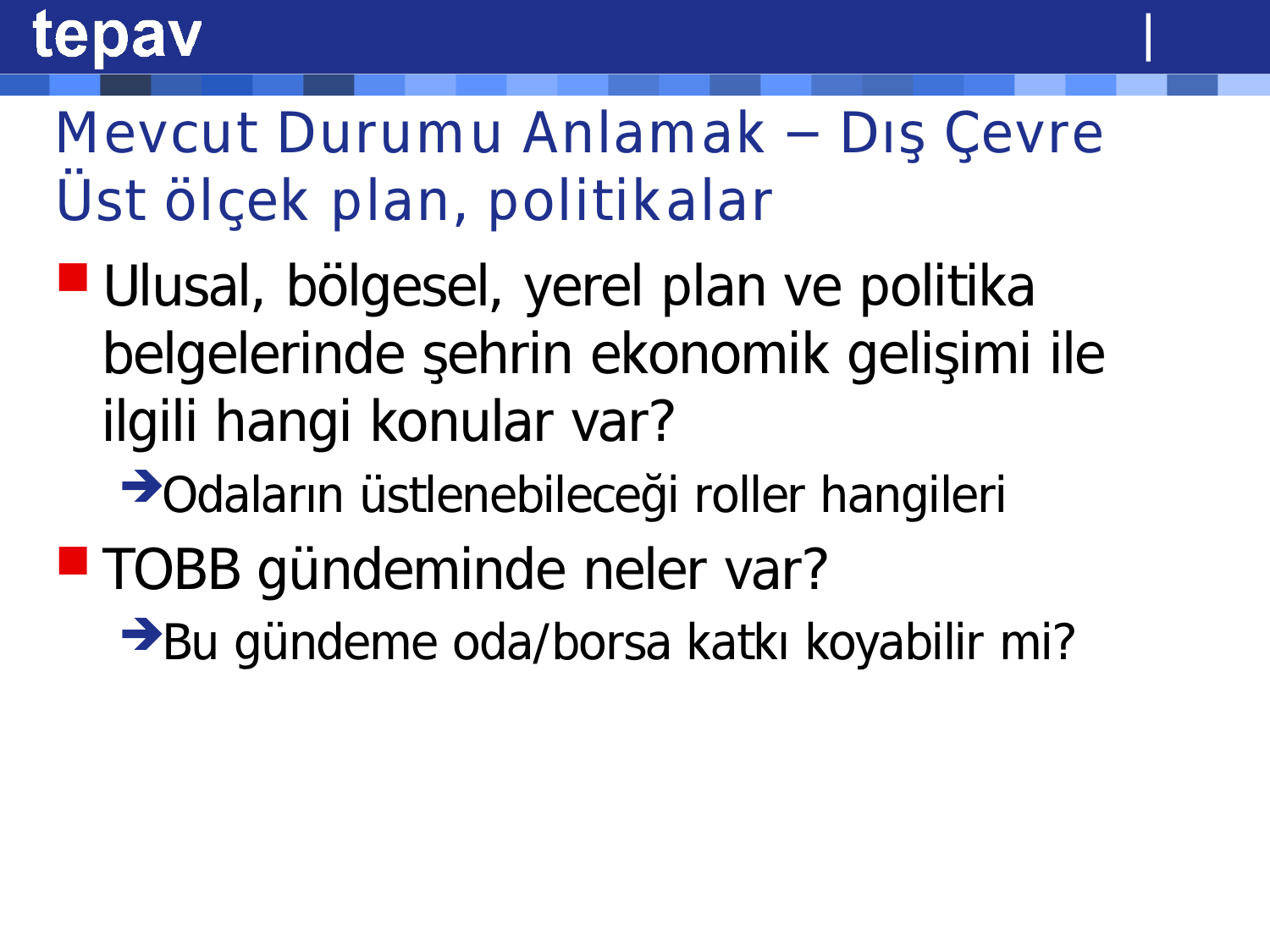

# Mevcut Durumu Anlamak – Dış Çevre Üst ölçek plan, politikalar
Ulusal, bölgesel, yerel plan ve politika belgelerinde şehrin ekonomik gelişimi ile ilgili hangi konular var?
Odaların üstlenebileceği roller hangileri
TOBB gündeminde neler var?
Bu gündeme oda/borsa katkı koyabilir mi?